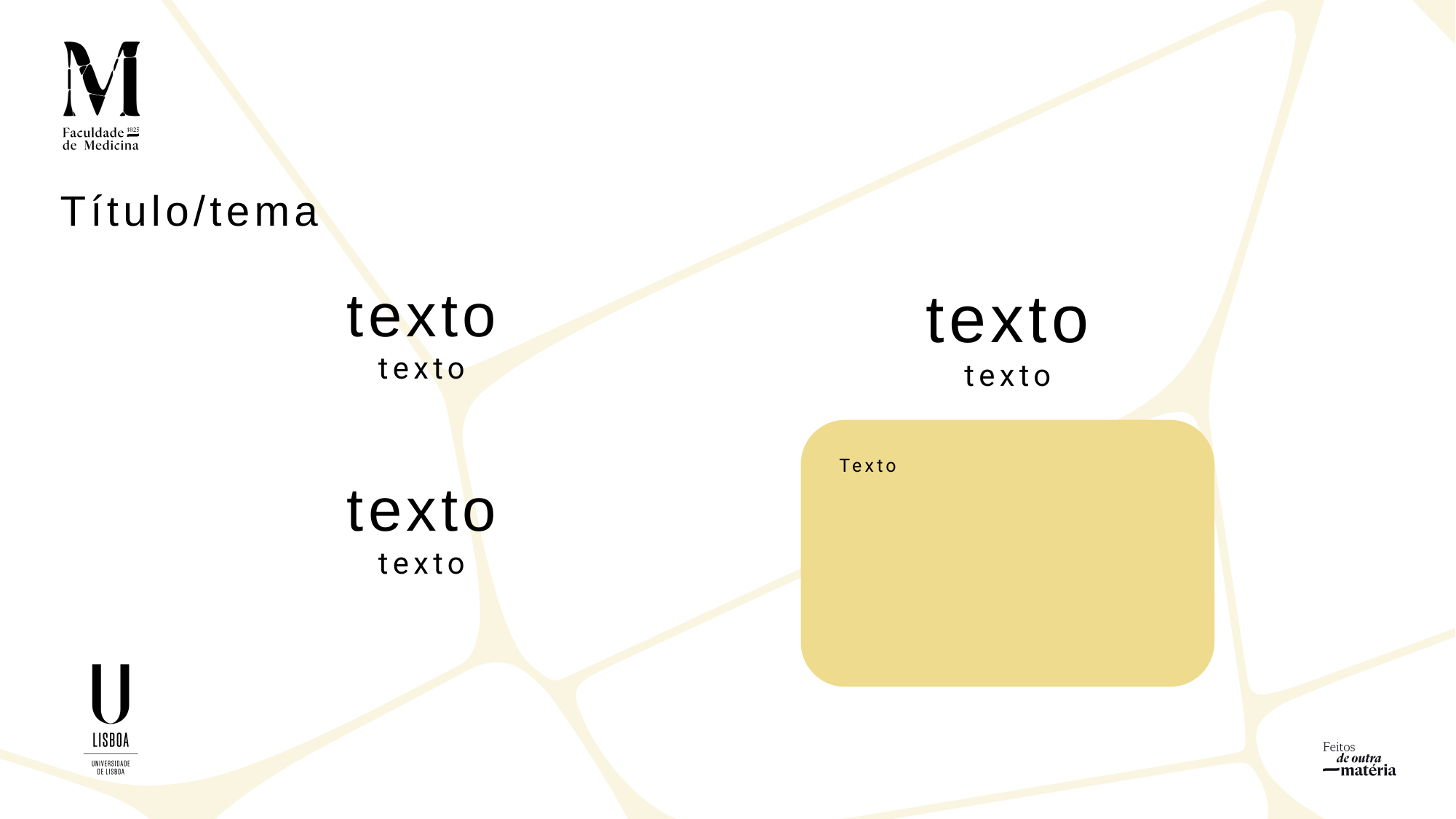

Título/tema
texto
texto
texto
texto

Texto
texto
texto